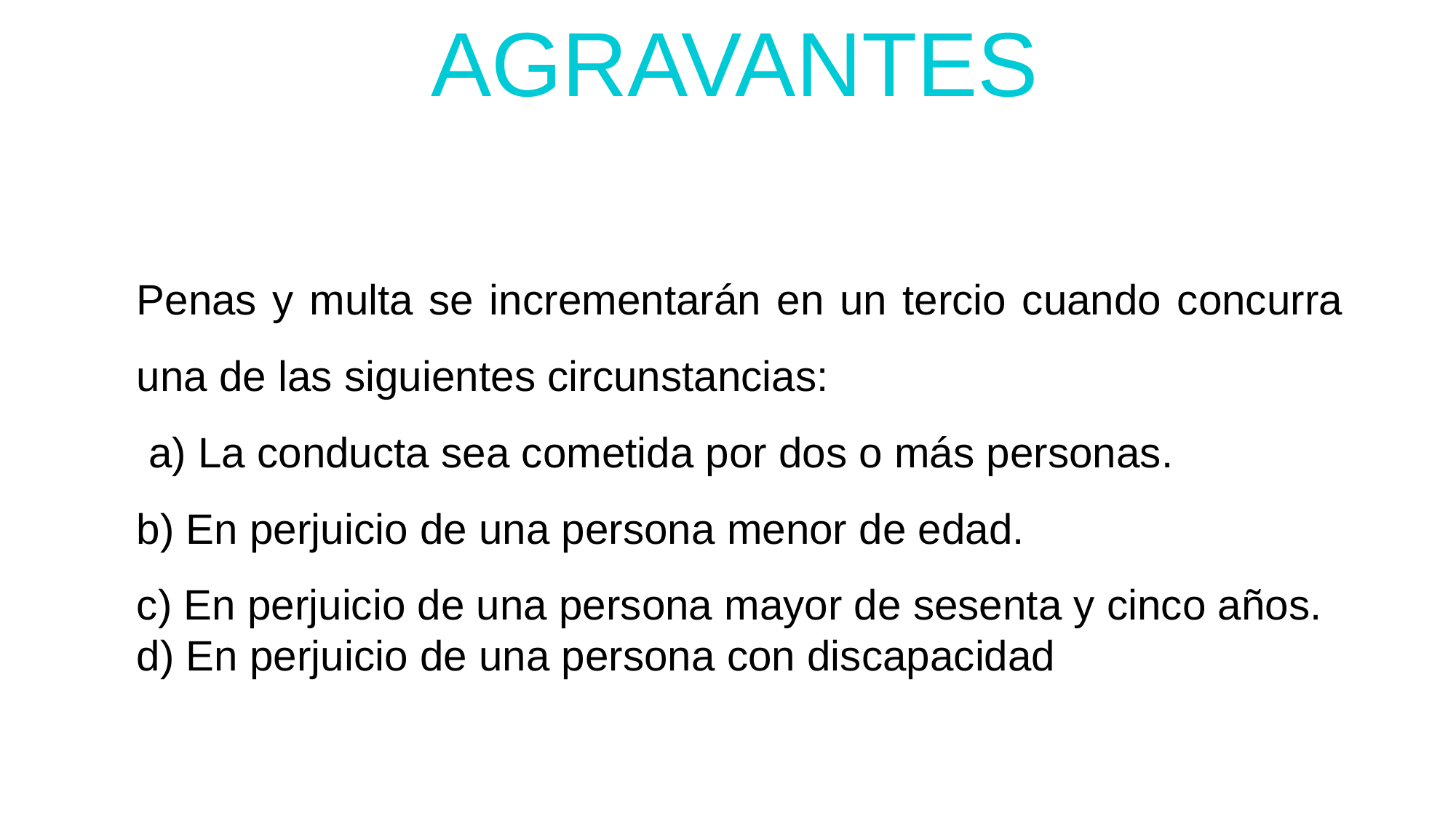

AGRAVANTES
Penas y multa se incrementarán en un tercio cuando concurra una de las siguientes circunstancias:
 a) La conducta sea cometida por dos o más personas.
b) En perjuicio de una persona menor de edad.
c) En perjuicio de una persona mayor de sesenta y cinco años.
d) En perjuicio de una persona con discapacidad